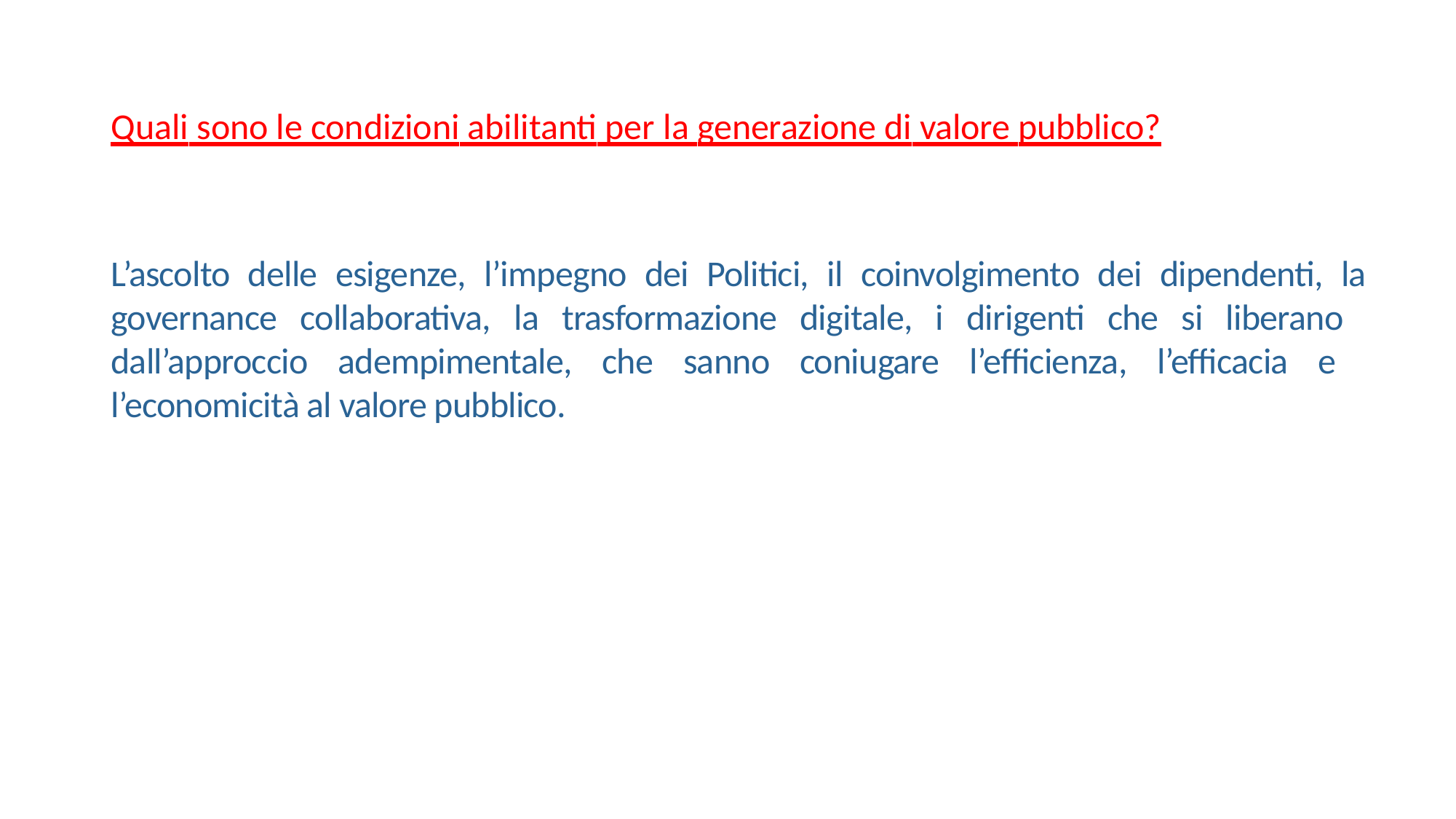

# Quali sono le condizioni abilitanti per la generazione di valore pubblico?
L’ascolto delle esigenze, l’impegno dei Politici, il coinvolgimento dei dipendenti, la governance collaborativa, la trasformazione digitale, i dirigenti che si liberano  dall’approccio adempimentale, che sanno coniugare l’efficienza, l’efficacia e  l’economicità al valore pubblico.